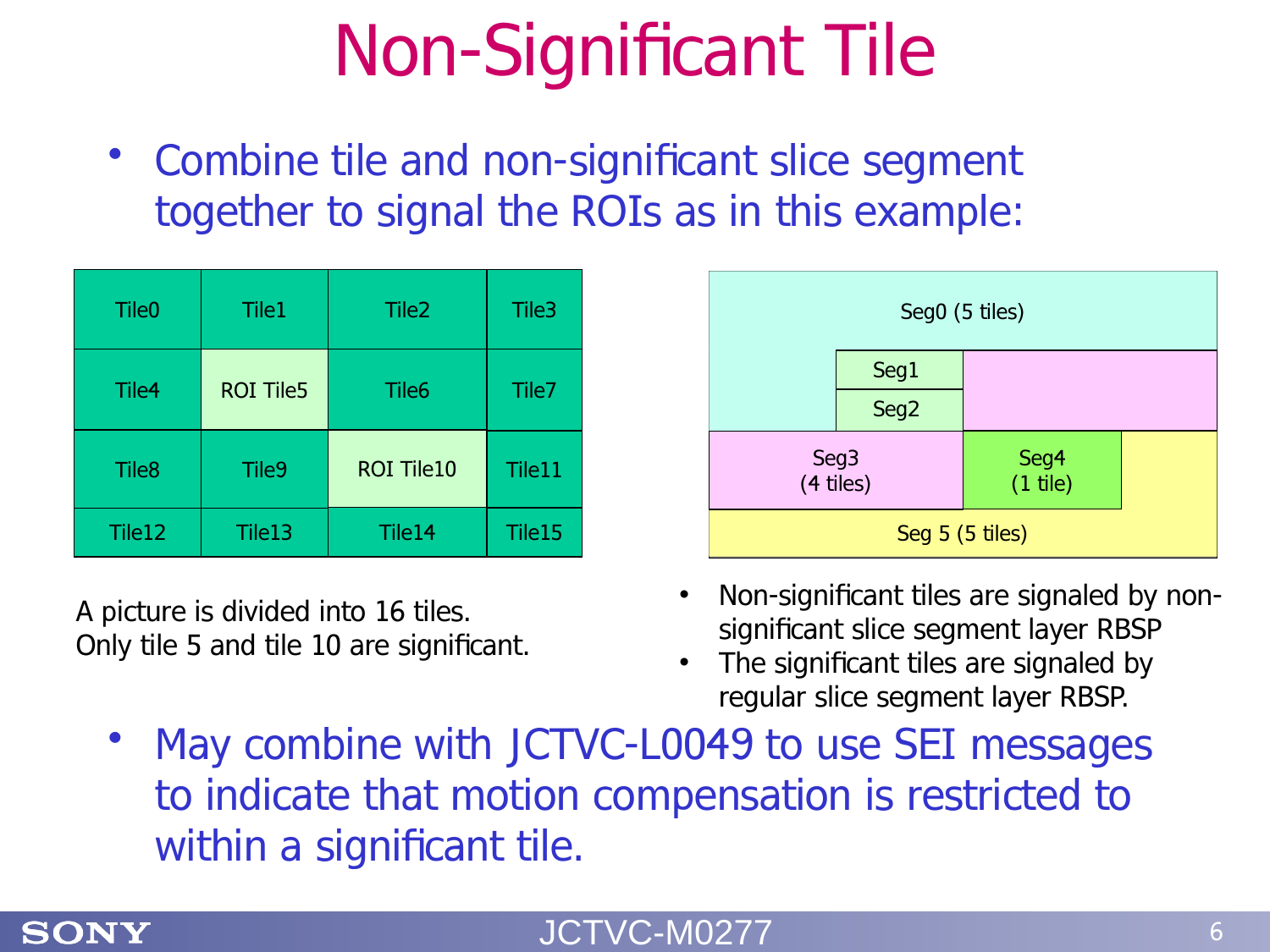

# Non-Significant Tile
Combine tile and non-significant slice segment together to signal the ROIs as in this example:

May combine with JCTVC-L0049 to use SEI messages to indicate that motion compensation is restricted to within a significant tile.

Tile0
Tile1
Tile2
Tile3

Seg0 (5 tiles)
Tile4
ROI Tile5
Tile6
Tile7

Seg1

Seg2
Tile8
Tile9
ROI Tile10
Tile11
Seg3
(4 tiles)
Seg4
(1 tile)

Tile13
Tile14
Tile12
Tile15
Seg 5 (5 tiles)
Non-significant tiles are signaled by non-significant slice segment layer RBSP
The significant tiles are signaled by regular slice segment layer RBSP.
A picture is divided into 16 tiles.
Only tile 5 and tile 10 are significant.
JCTVC-M0277
6